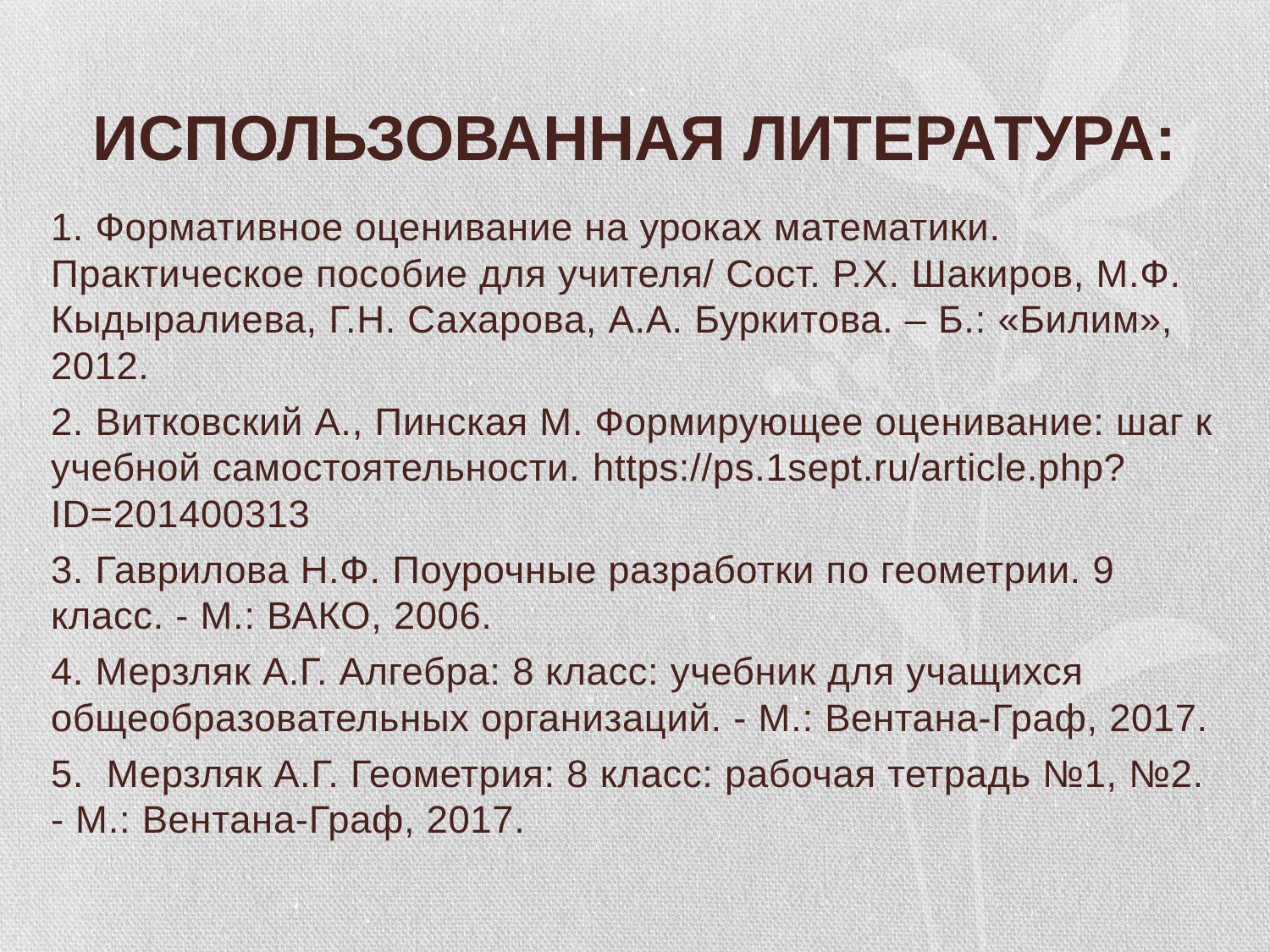

# ИСПОЛЬЗОВАННАЯ ЛИТЕРАТУРА:
1. Формативное оценивание на уроках математики. Практическое пособие для учителя/ Сост. Р.Х. Шакиров, М.Ф. Кыдыралиева, Г.Н. Сахарова, А.А. Буркитова. – Б.: «Билим», 2012.
2. Витковский А., Пинская М. Формирующее оценивание: шаг к учебной самостоятельности. https://ps.1sept.ru/article.php?ID=201400313
3. Гаврилова Н.Ф. Поурочные разработки по геометрии. 9 класс. - М.: ВАКО, 2006.
4. Мерзляк А.Г. Алгебра: 8 класс: учебник для учащихся общеобразовательных организаций. - М.: Вентана-Граф, 2017.
5.  Мерзляк А.Г. Геометрия: 8 класс: рабочая тетрадь №1, №2. - М.: Вентана-Граф, 2017.